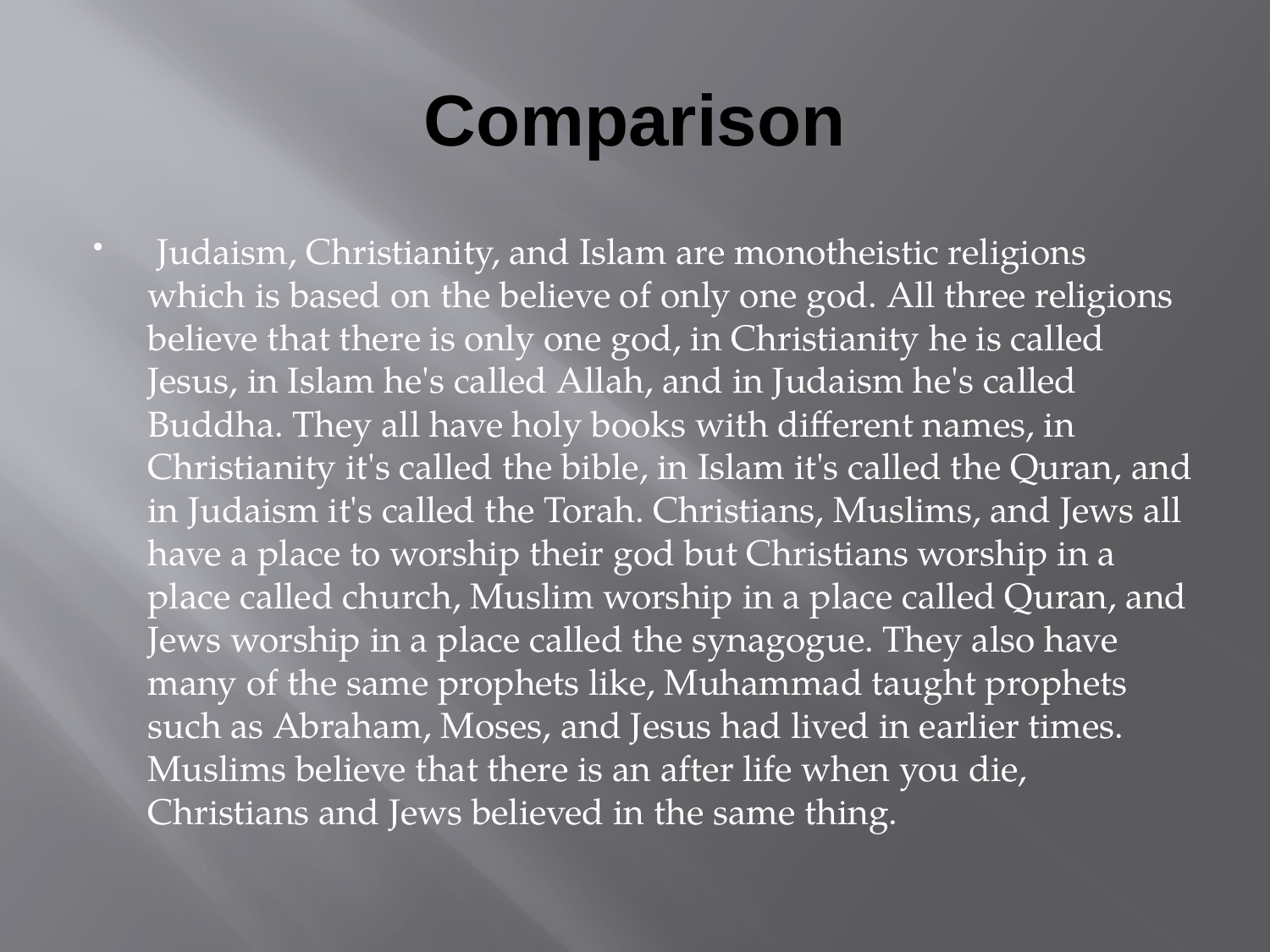

# Comparison
 Judaism, Christianity, and Islam are monotheistic religions which is based on the believe of only one god. All three religions believe that there is only one god, in Christianity he is called Jesus, in Islam he's called Allah, and in Judaism he's called Buddha. They all have holy books with different names, in Christianity it's called the bible, in Islam it's called the Quran, and in Judaism it's called the Torah. Christians, Muslims, and Jews all have a place to worship their god but Christians worship in a place called church, Muslim worship in a place called Quran, and Jews worship in a place called the synagogue. They also have many of the same prophets like, Muhammad taught prophets such as Abraham, Moses, and Jesus had lived in earlier times. Muslims believe that there is an after life when you die, Christians and Jews believed in the same thing.